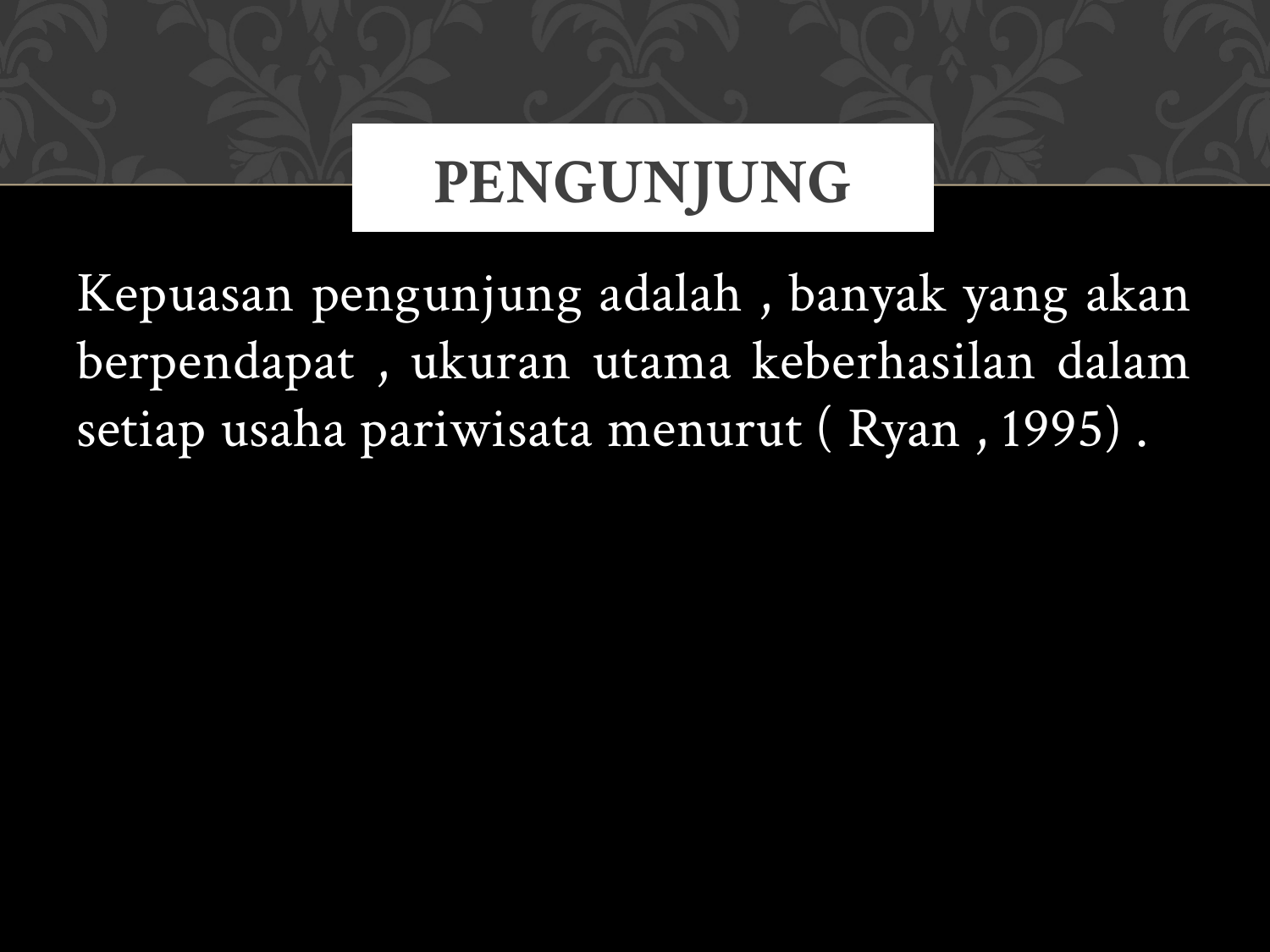

# Pengunjung
Kepuasan pengunjung adalah , banyak yang akan berpendapat , ukuran utama keberhasilan dalam setiap usaha pariwisata menurut ( Ryan , 1995) .